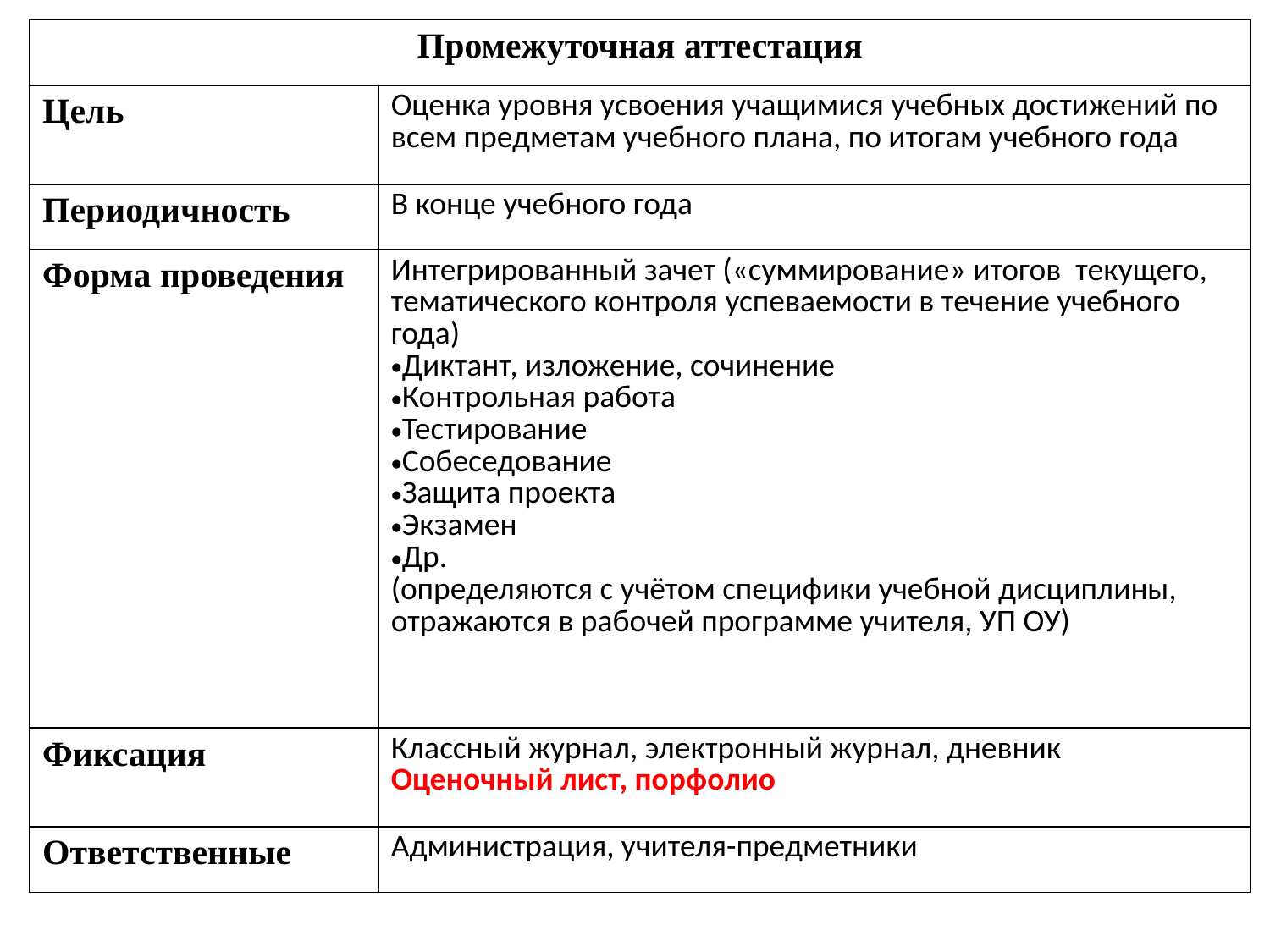

| Промежуточная аттестация |  |
| --- | --- |
| Цель | Оценка уровня усвоения учащимися учебных достижений по всем предметам учебного плана, по итогам учебного года |
| Периодичность | В конце учебного года |
| Форма проведения | Интегрированный зачет («суммирование» итогов текущего, тематического контроля успеваемости в течение учебного года) Диктант, изложение, сочинение Контрольная работа Тестирование Собеседование Защита проекта Экзамен Др. (определяются с учётом специфики учебной дисциплины, отражаются в рабочей программе учителя, УП ОУ) |
| Фиксация | Классный журнал, электронный журнал, дневник Оценочный лист, порфолио |
| Ответственные | Администрация, учителя-предметники |